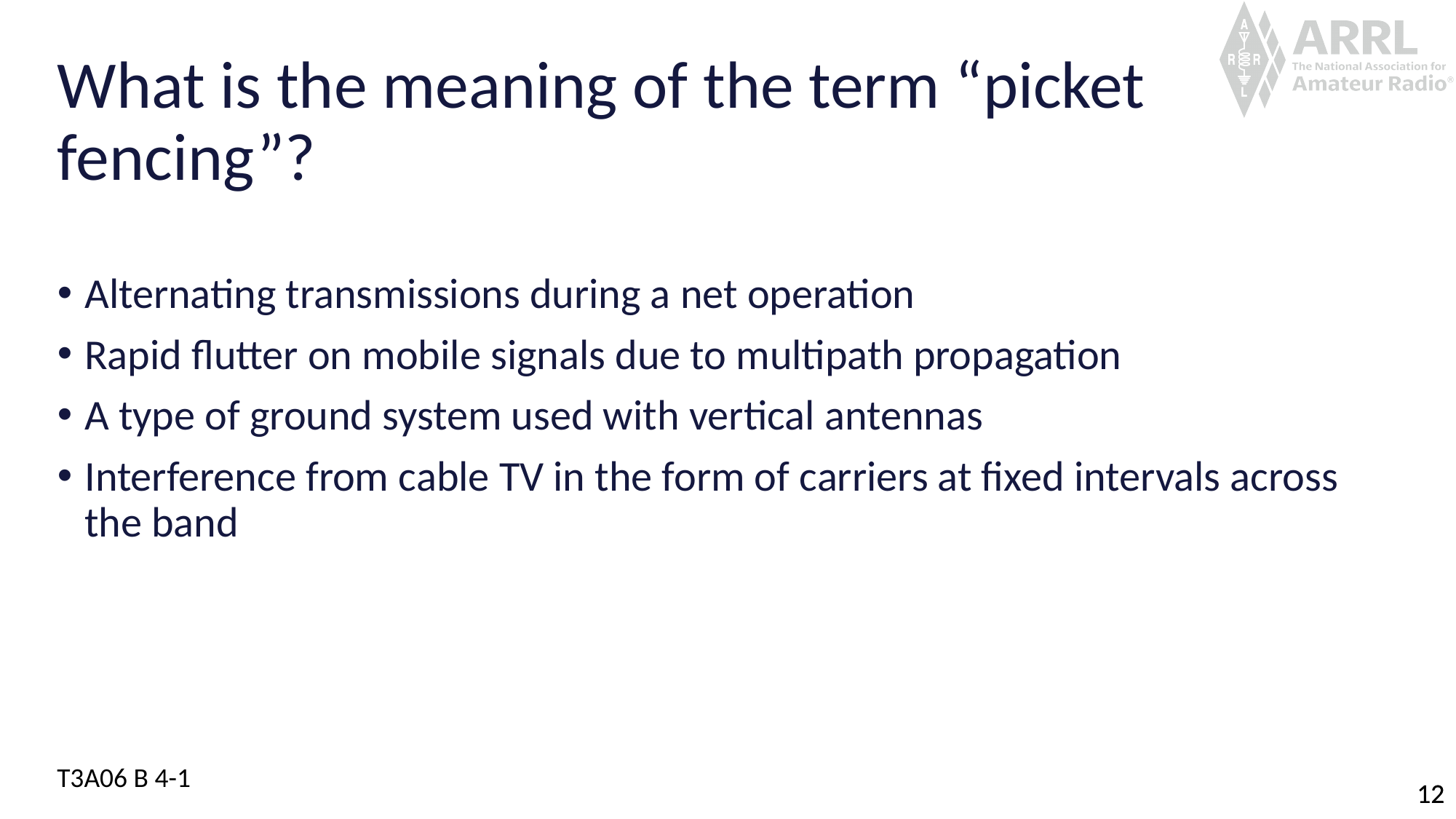

# What is the meaning of the term “picket fencing”?
Alternating transmissions during a net operation
Rapid flutter on mobile signals due to multipath propagation
A type of ground system used with vertical antennas
Interference from cable TV in the form of carriers at fixed intervals across the band
T3A06 B 4-1